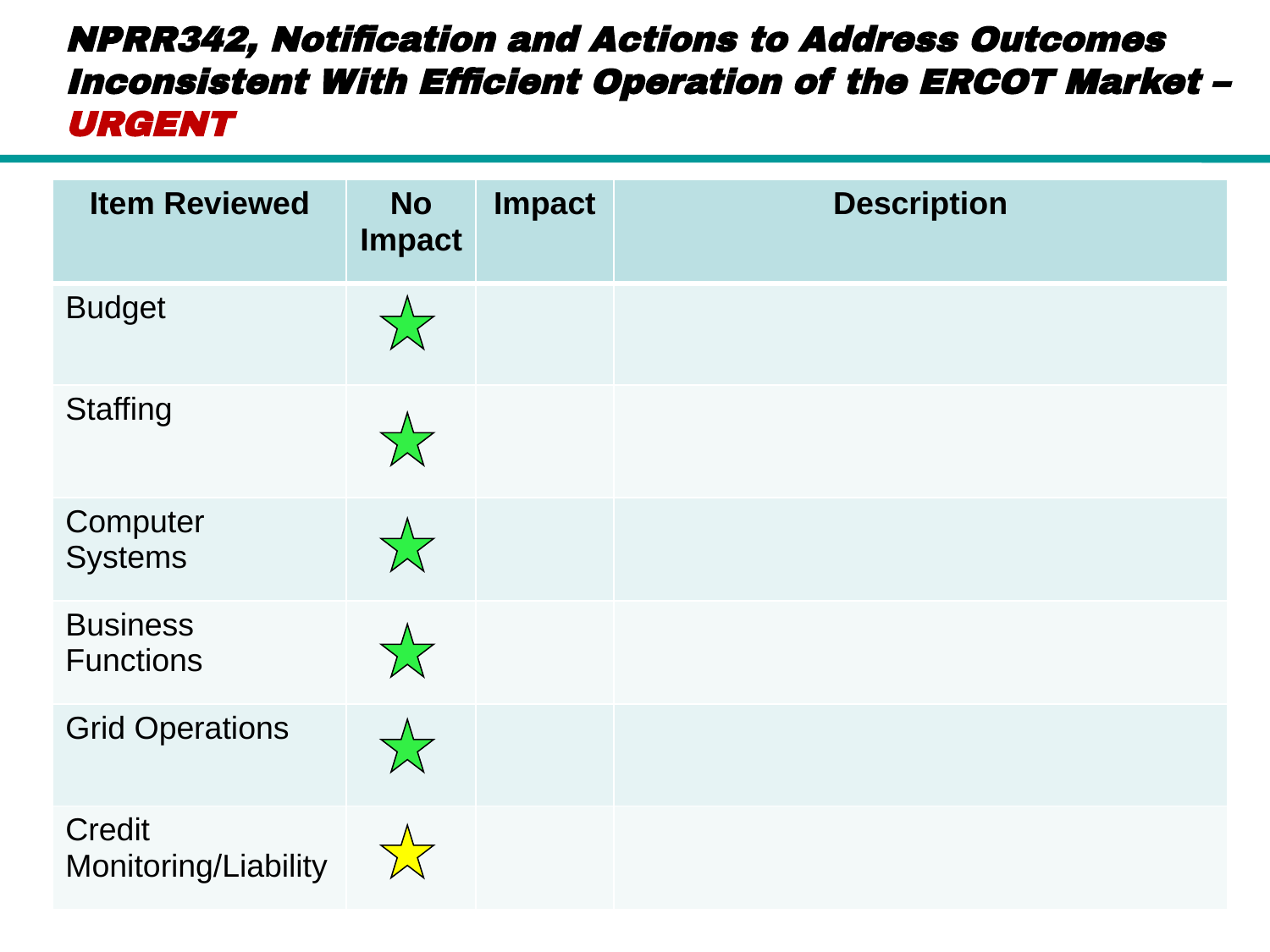

NPRR342, Notification and Actions to Address Outcomes Inconsistent With Efficient Operation of the ERCOT Market – Urgent

| Item Reviewed | No Impact | Impact | Description |
| --- | --- | --- | --- |
| Budget |  |  |  |
| Staffing |  |  |  |
| Computer Systems |  |  |  |
| Business Functions |  |  |  |
| Grid Operations |  |  |  |
| Credit Monitoring/Liability |  |  |  |